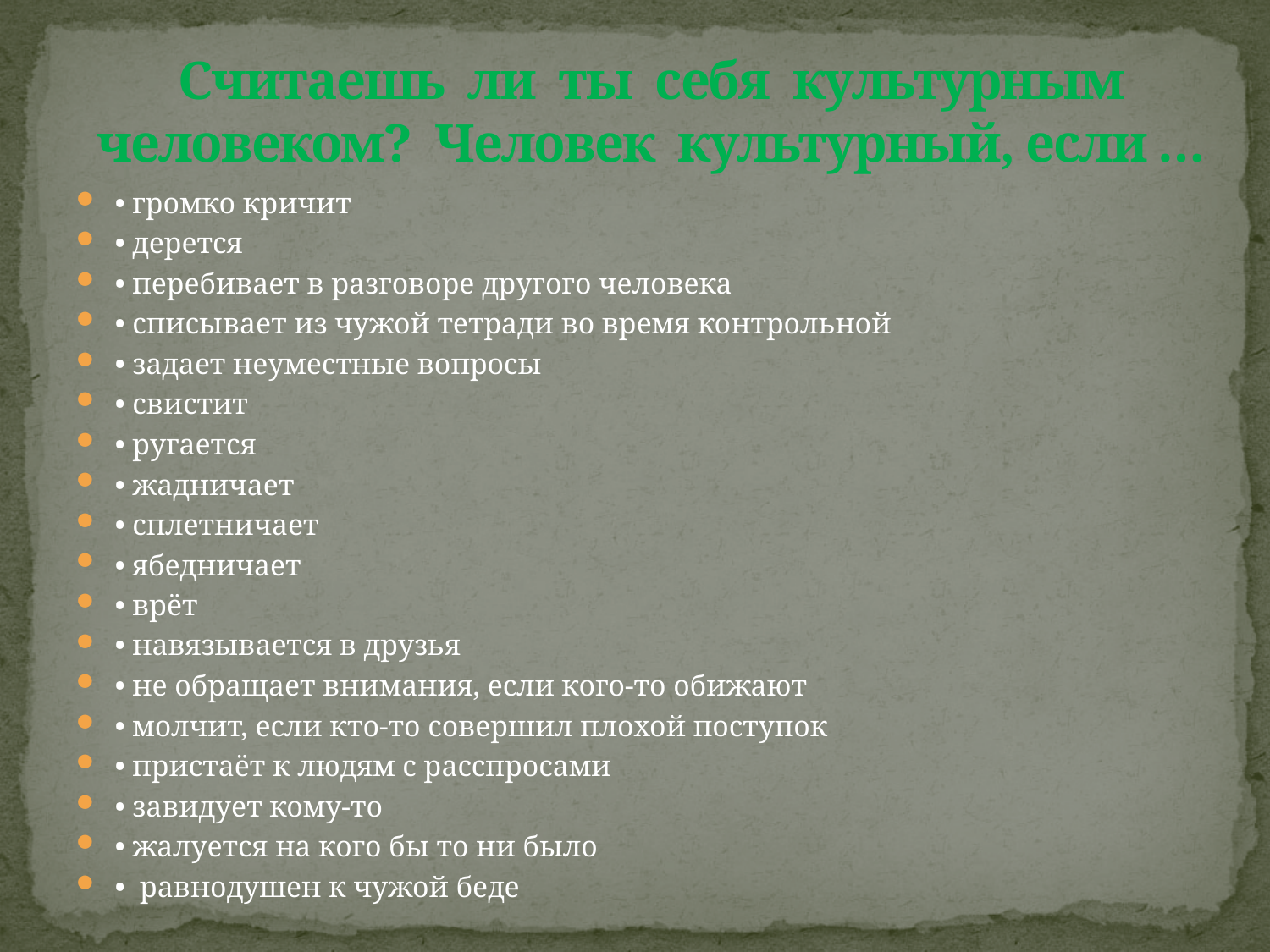

# Считаешь  ли  ты  себя  культурным человеком?  Человек  культурный, если …
• громко кричит
• дерется
• перебивает в разговоре другого человека
• списывает из чужой тетради во время контрольной
• задает неуместные вопросы
• свистит
• ругается
• жадничает
• сплетничает
• ябедничает
• врёт
• навязывается в друзья
• не обращает внимания, если кого-то обижают
• молчит, если кто-то совершил плохой поступок
• пристаёт к людям с расспросами
• завидует кому-то
• жалуется на кого бы то ни было
•  равнодушен к чужой беде